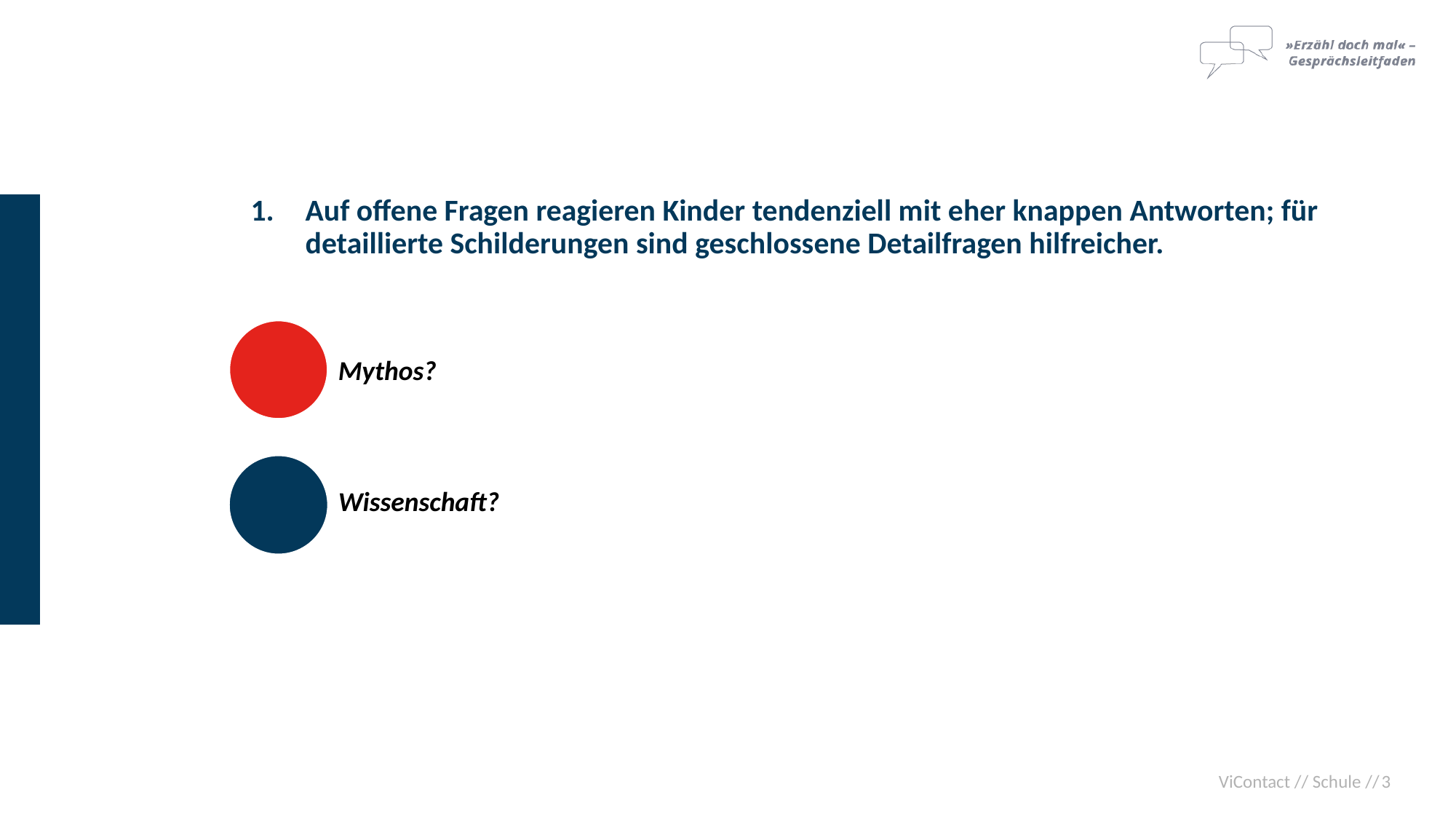

Auf offene Fragen reagieren Kinder tendenziell mit eher knappen Antworten; für detaillierte Schilderungen sind geschlossene Detailfragen hilfreicher.

	Mythos?

	Wissenschaft?

ViContact // Schule //
3